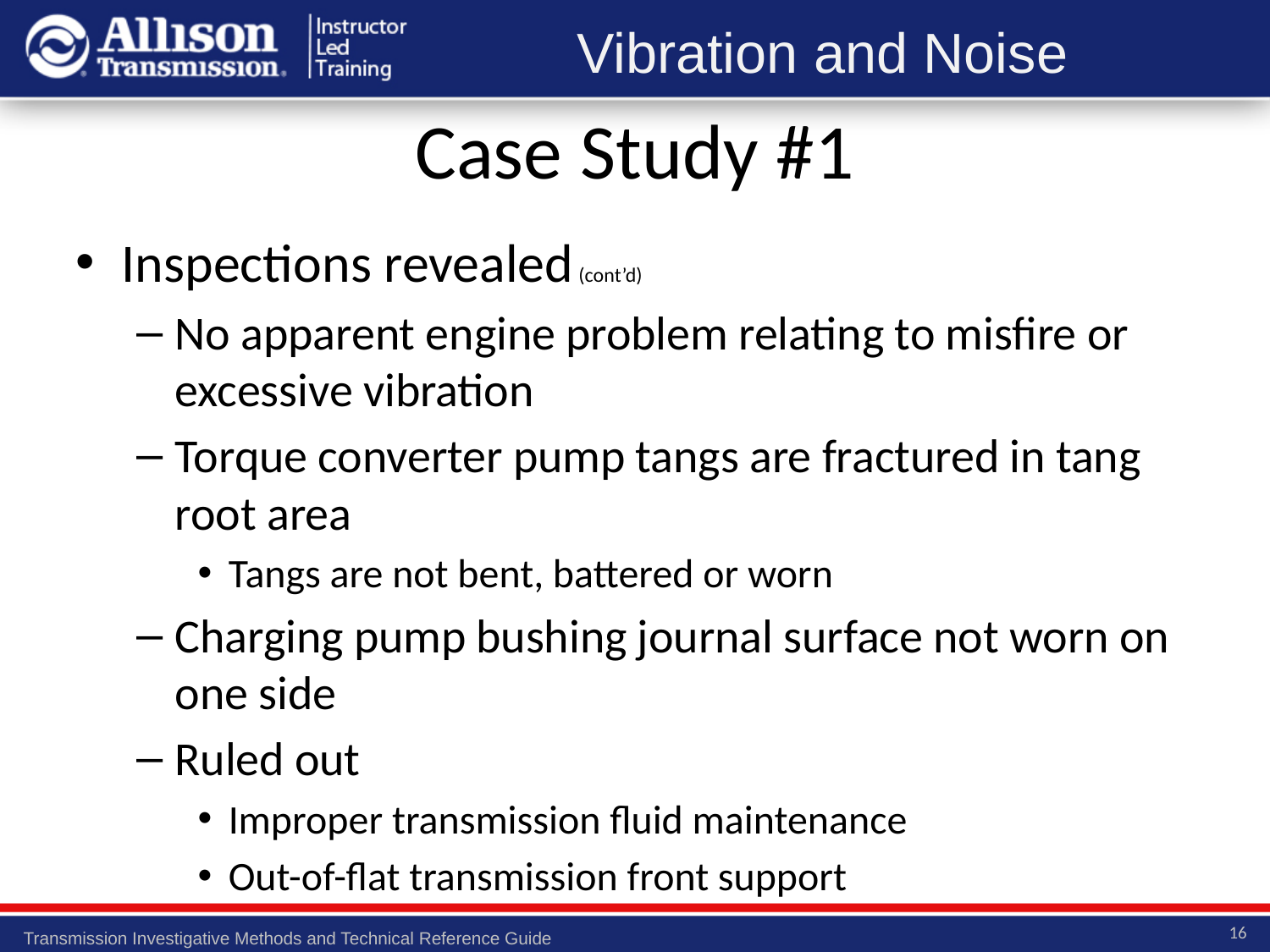

Case Study #1
Inspections revealed (cont’d)
No apparent engine problem relating to misfire or excessive vibration
Torque converter pump tangs are fractured in tang root area
Tangs are not bent, battered or worn
Charging pump bushing journal surface not worn on one side
Ruled out
Improper transmission fluid maintenance
Out-of-flat transmission front support
16